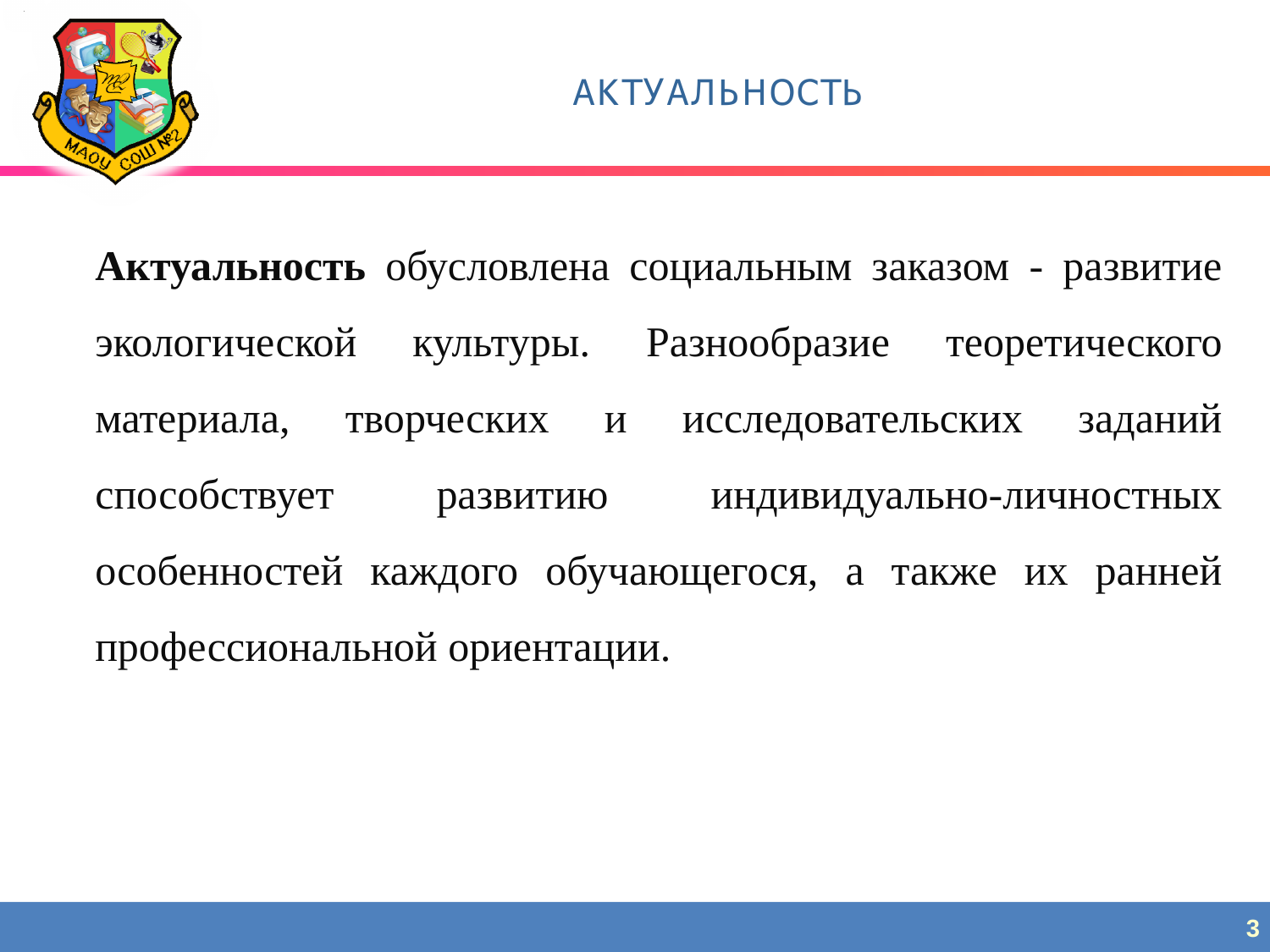

# АКТУАЛЬНОСТЬ
Актуальность обусловлена социальным заказом - развитие экологической культуры. Разнообразие теоретического материала, творческих и исследовательских заданий способствует развитию индивидуально-личностных особенностей каждого обучающегося, а также их ранней профессиональной ориентации.

3